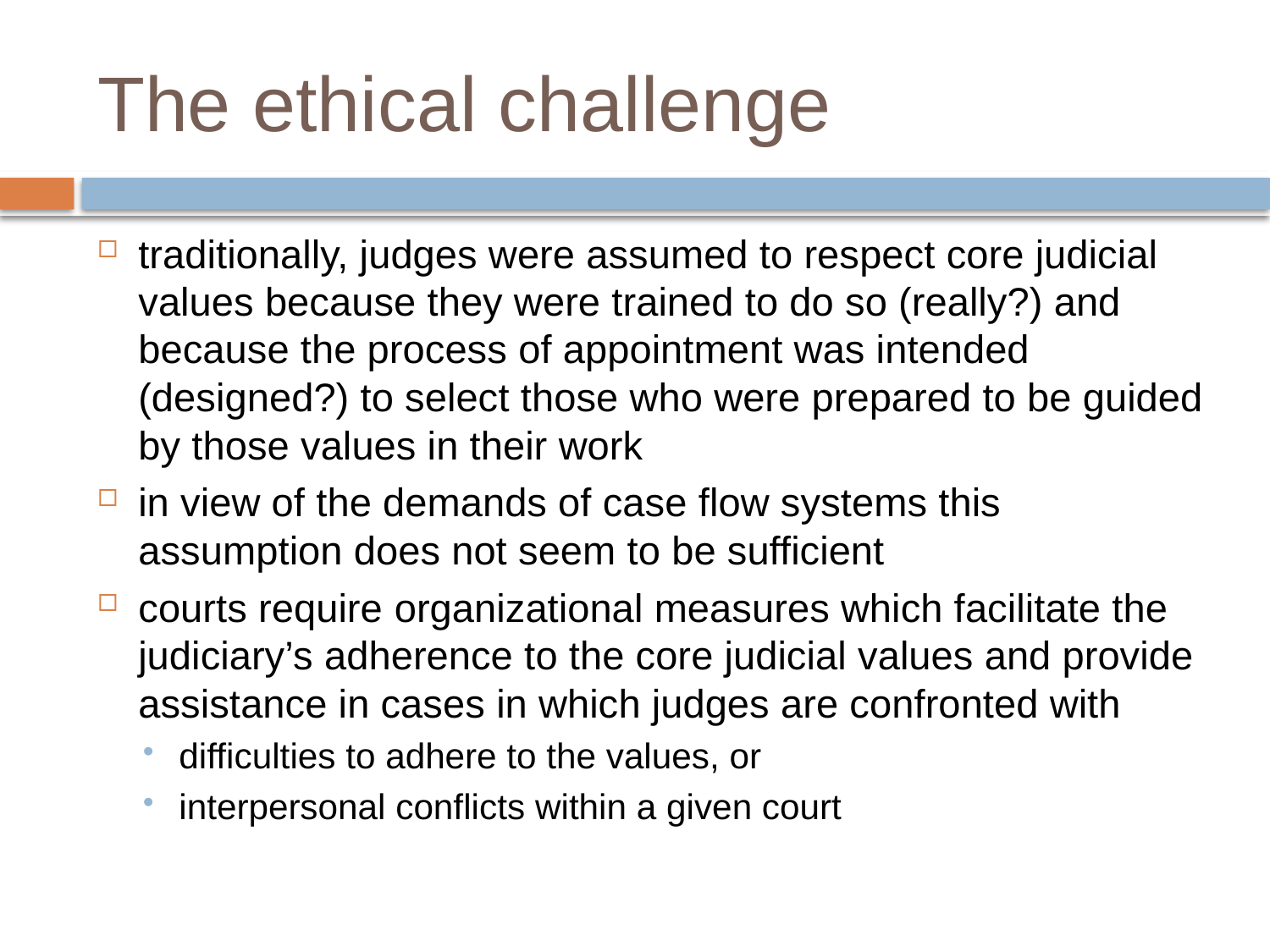

# The ethical challenge
traditionally, judges were assumed to respect core judicial values because they were trained to do so (really?) and because the process of appointment was intended (designed?) to select those who were prepared to be guided by those values in their work
in view of the demands of case flow systems this assumption does not seem to be sufficient
courts require organizational measures which facilitate the judiciary’s adherence to the core judicial values and provide assistance in cases in which judges are confronted with
difficulties to adhere to the values, or
interpersonal conflicts within a given court